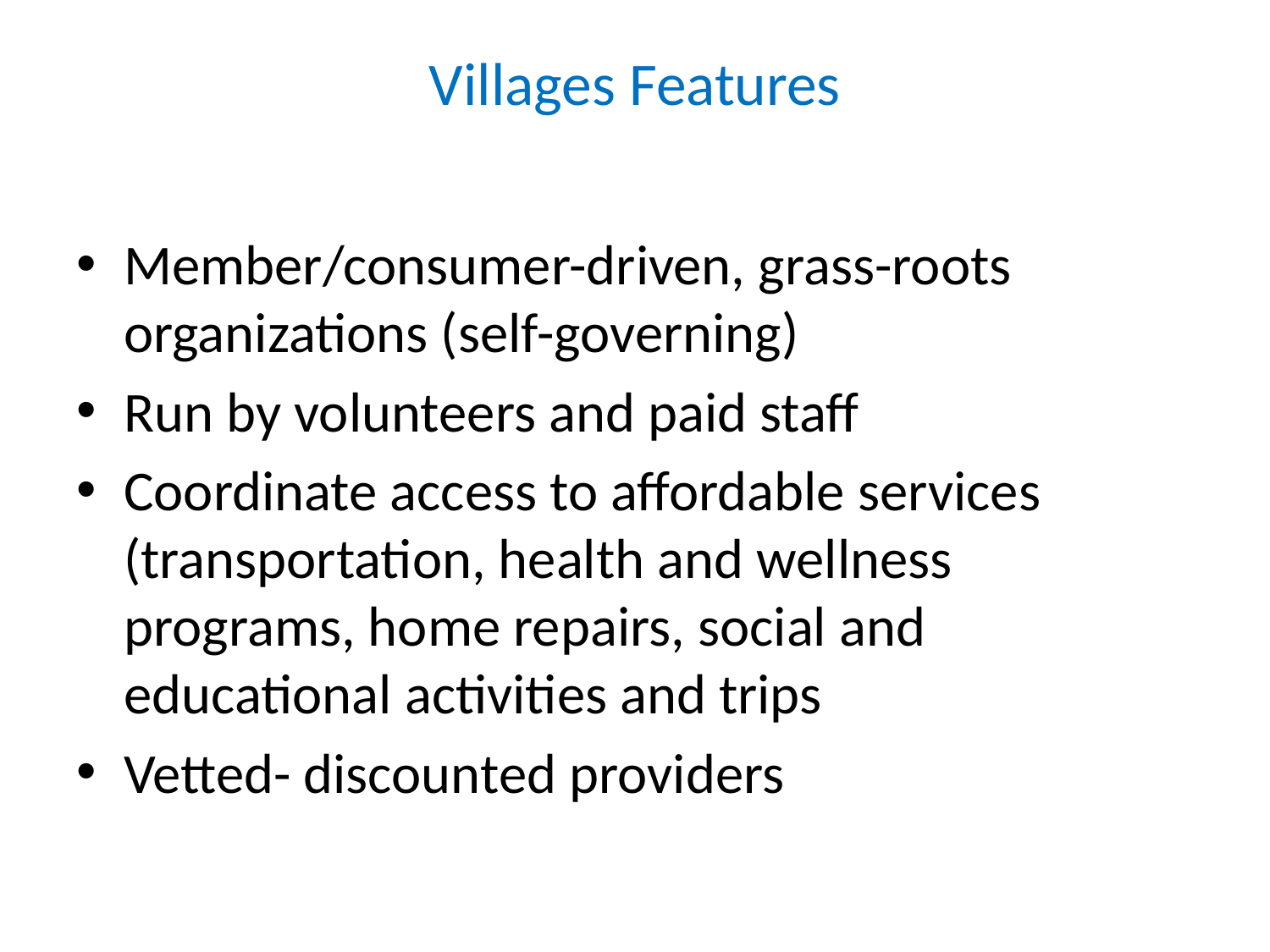

# Villages Features
Member/consumer-driven, grass-roots organizations (self-governing)
Run by volunteers and paid staff
Coordinate access to affordable services (transportation, health and wellness programs, home repairs, social and educational activities and trips
Vetted- discounted providers